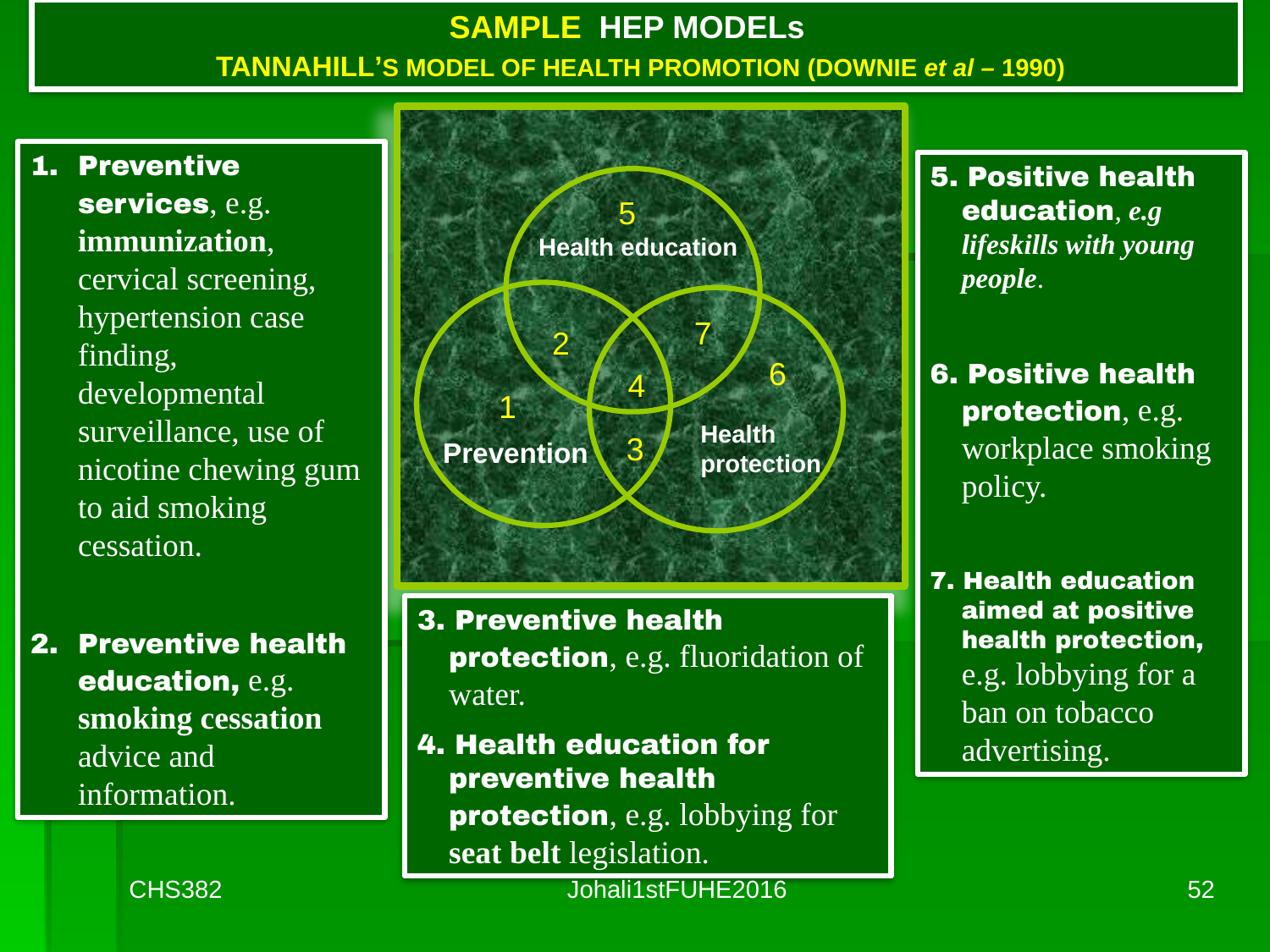

# SAMPLE  HEP MODELs TANNAHILL’S MODEL OF HEALTH PROMOTION (DOWNIE et al – 1990)

Preventive services, e.g. immunization, cervical screening, hypertension case finding, developmental surveillance, use of nicotine chewing gum to aid smoking cessation.

Preventive health education, e.g. smoking cessation advice and information.
5. Positive health education, e.g lifeskills with young people.

6. Positive health protection, e.g. workplace smoking policy.

7. Health education aimed at positive health protection, e.g. lobbying for a ban on tobacco advertising.

5

Health education

7
2
6
4
1
Health
protection
3
Prevention
3. Preventive health protection, e.g. fluoridation of water.
4. Health education for preventive health protection, e.g. lobbying for seat belt legislation.

CHS382
Johali1stFUHE2016
52